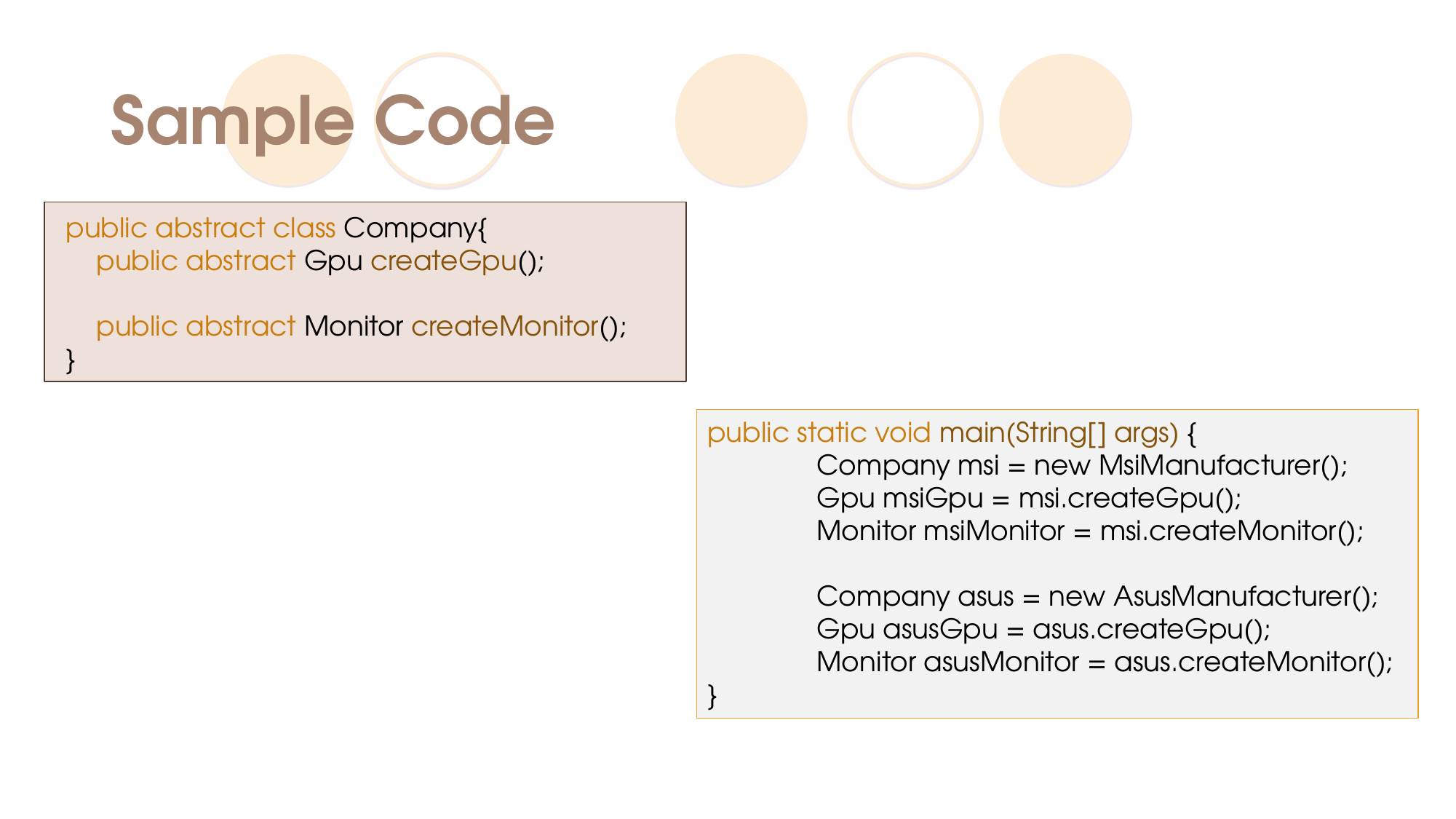

# Sample Code

public abstract class Company{
    public abstract Gpu createGpu();

    public abstract Monitor createMonitor();
}

public static void main(String[] args) {
	Company msi = new MsiManufacturer();
	Gpu msiGpu = msi.createGpu();
	Monitor msiMonitor = msi.createMonitor();

	Company asus = new AsusManufacturer();
	Gpu asusGpu = asus.createGpu();
	Monitor asusMonitor = asus.createMonitor();
}